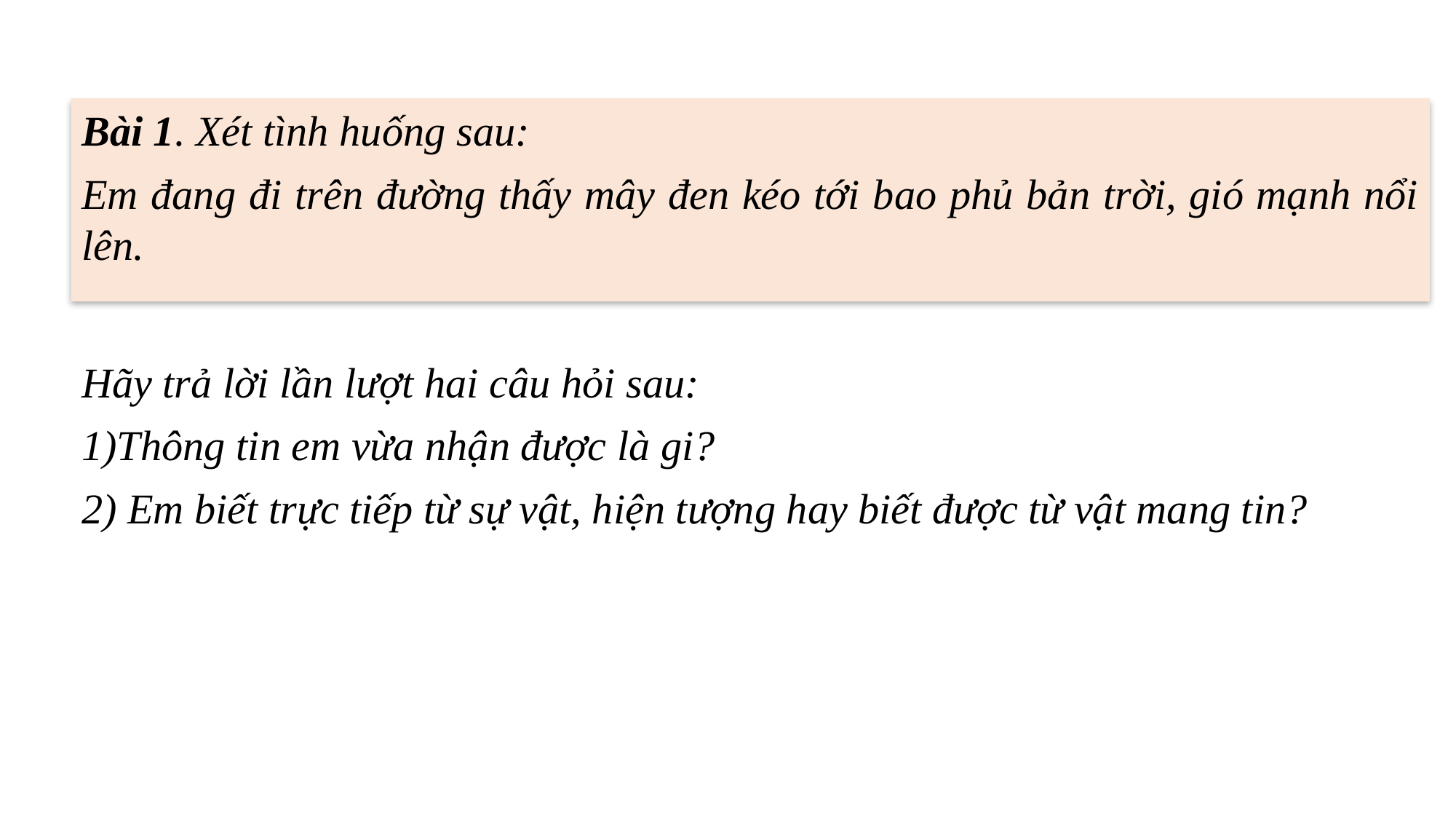

Bài 1. Xét tình huống sau:

Em đang đi trên đường thấy mây đen kéo tới bao phủ bản trời, gió mạnh nổi lên.

Hãy trả lời lần lượt hai câu hỏi sau:

Thông tin em vừa nhận được là gi?

2) Em biết trực tiếp từ sự vật, hiện tượng hay biết được từ vật mang tin?